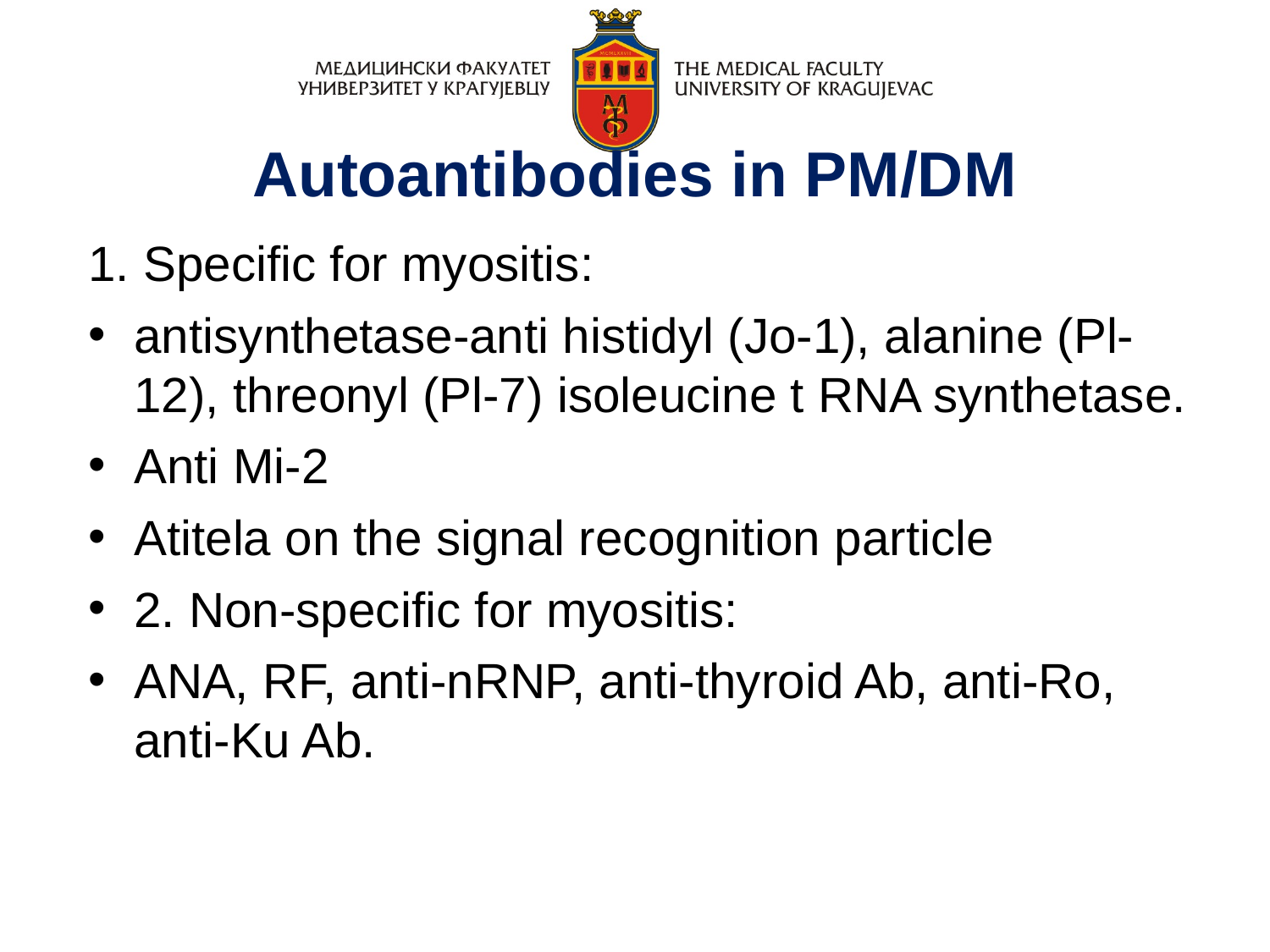

Autoantibodies in PM/DM
1. Specific for myositis:
antisynthetase-anti histidyl (Jo-1), alanine (Pl-12), threonyl (Pl-7) isoleucine t RNA synthetase.
Anti Mi-2
Atitela on the signal recognition particle
2. Non-specific for myositis:
ANA, RF, anti-nRNP, anti-thyroid Ab, anti-Ro, anti-Ku Ab.